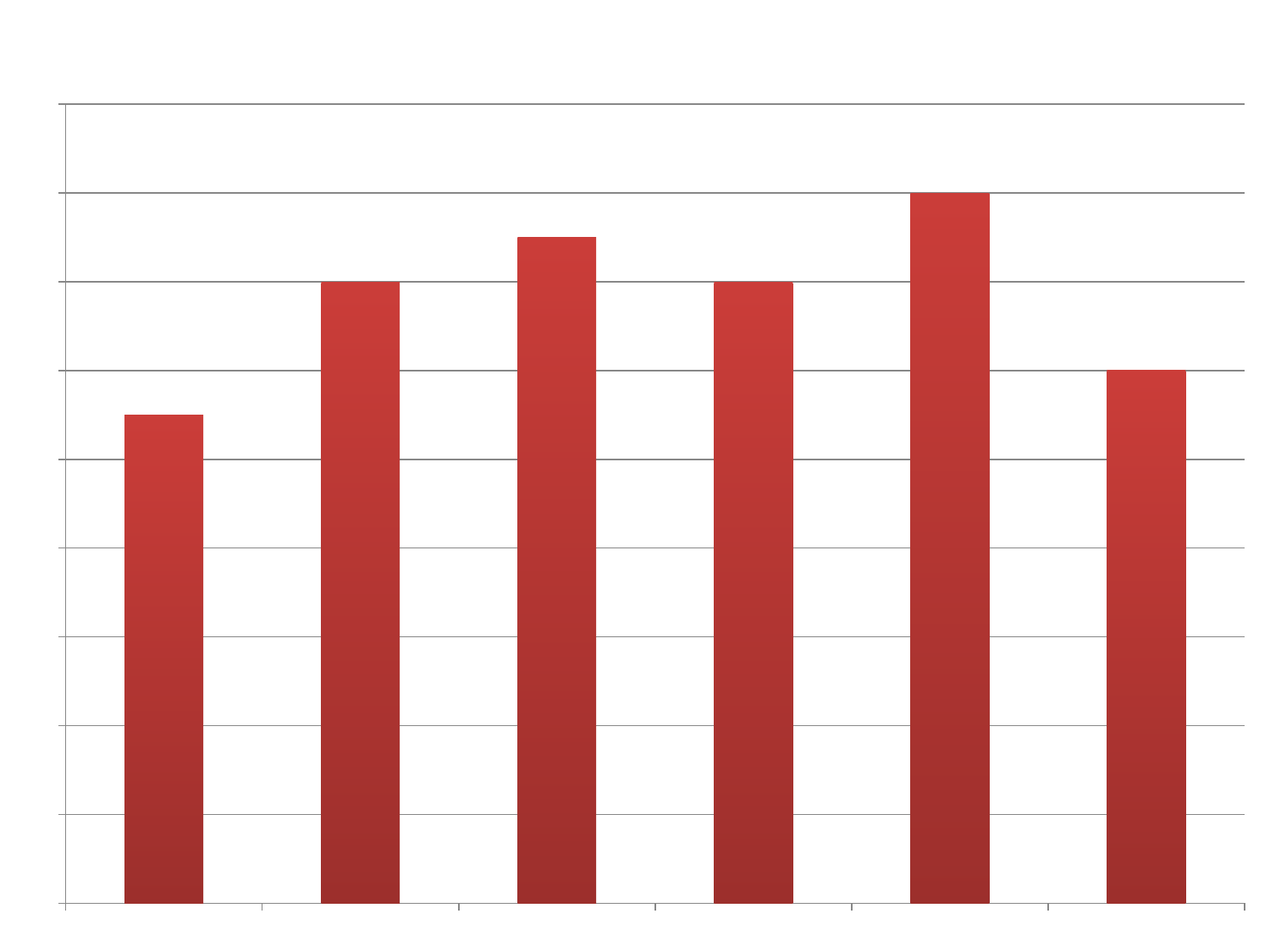

### Chart: Średnia  liczba uczniów w danym okresie

| Category | Seria 1 |
|---|---|
| Przed wojną  | 110.0 |
| lata 40 | 140.0 |
| lata 70 | 150.0 |
| lata 80 | 140.0 |
| lata 90 | 160.0 |
| XXI w. | 120.0 |
#